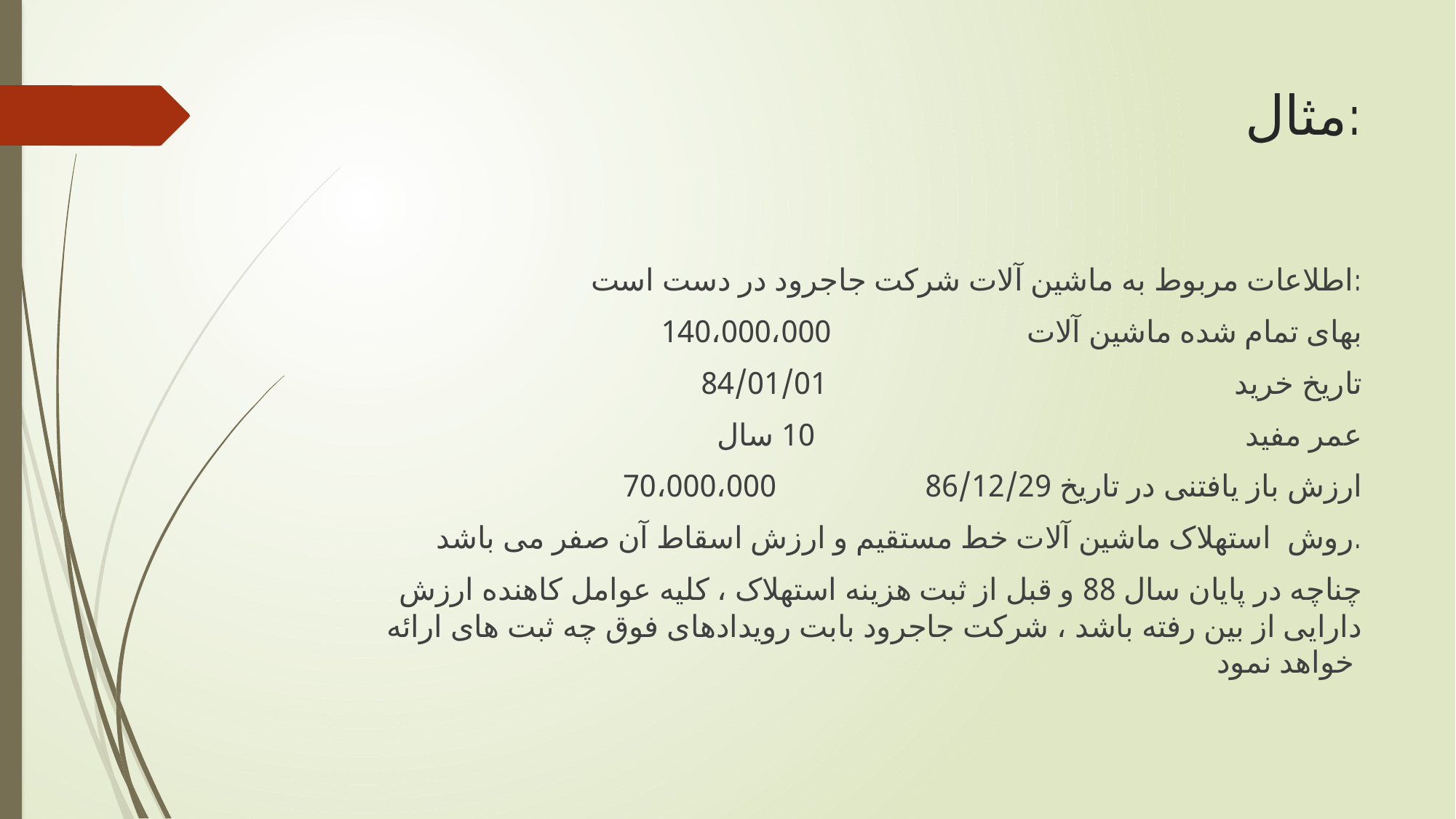

# مثال:
اطلاعات مربوط به ماشین آلات شرکت جاجرود در دست است:
بهای تمام شده ماشین آلات                         140،000،000
تاریخ خرید                                                    84/01/01
عمر مفید                                                       10 سال
ارزش باز یافتنی در تاریخ 86/12/29                   70،000،000
روش  استهلاک ماشین آلات خط مستقیم و ارزش اسقاط آن صفر می باشد.
چناچه در پایان سال 88 و قبل از ثبت هزینه استهلاک ، کلیه عوامل کاهنده ارزش دارایی از بین رفته باشد ، شرکت جاجرود بابت رویدادهای فوق چه ثبت های ارائه خواهد نمود